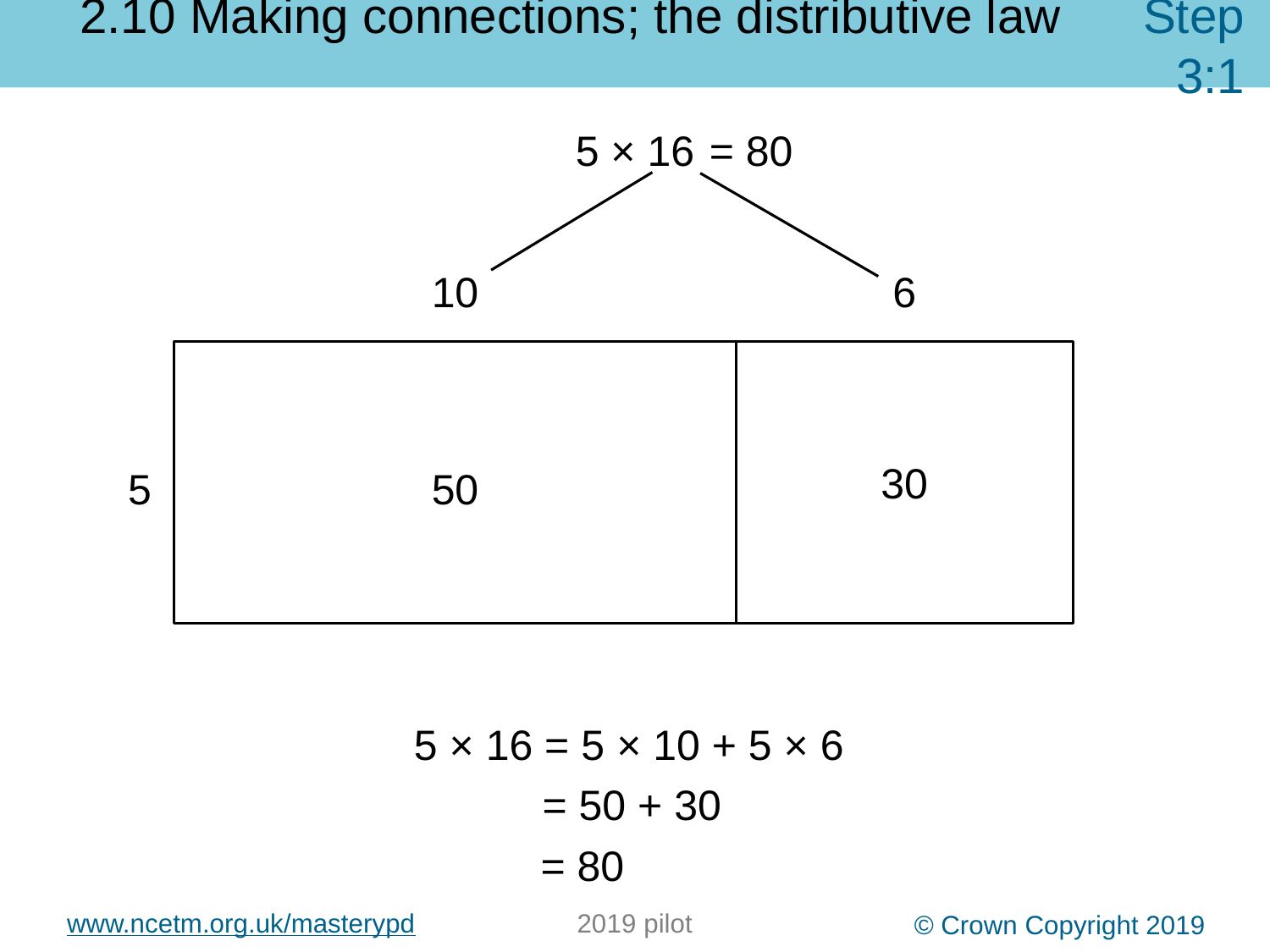

2.10 Making connections; the distributive law	Step 3:1
5 × 16
= 80
10
6

30
5
50
5 × 16 = 5 × 10 + 5 × 6
= 50 + 30
= 80